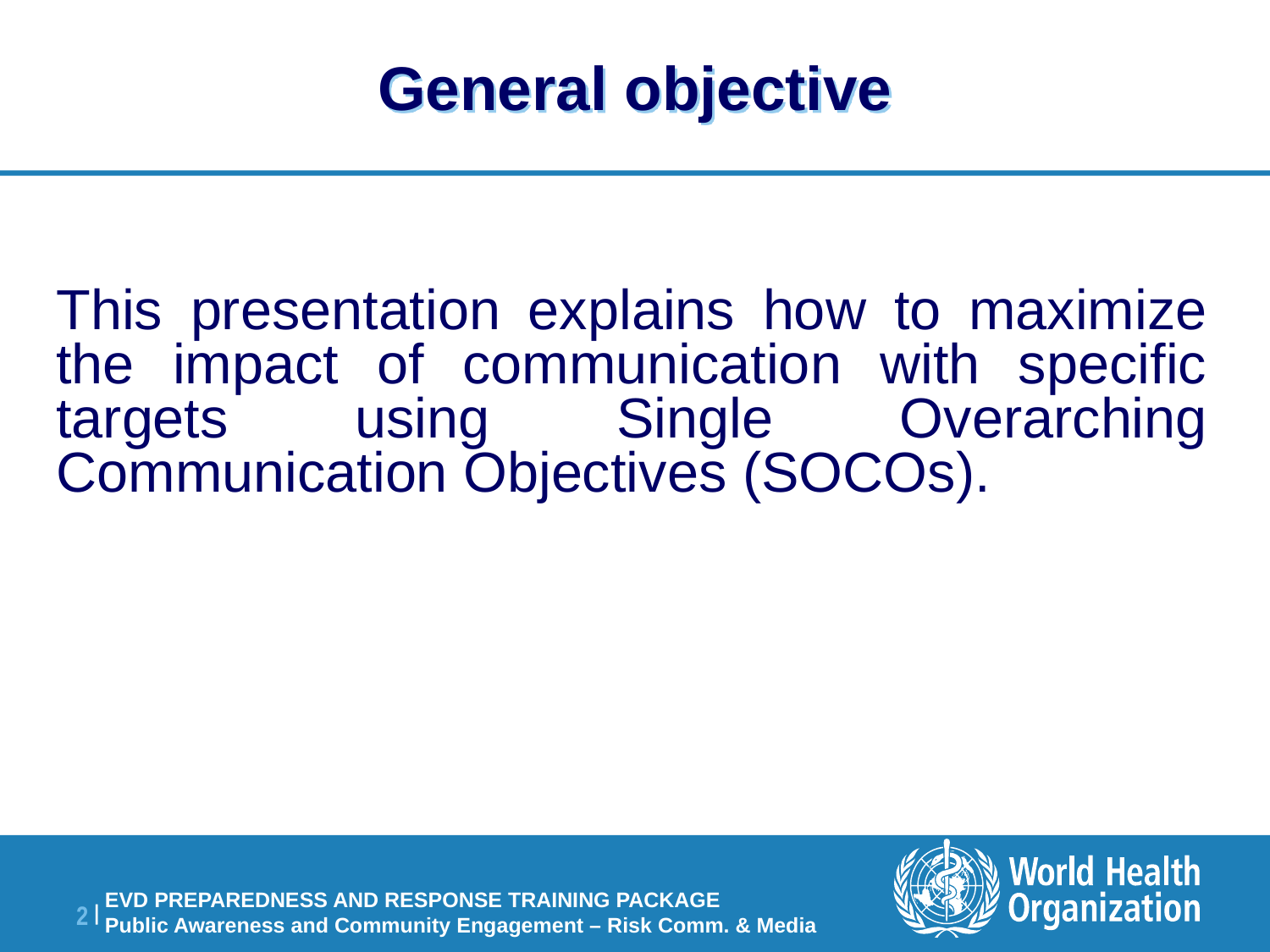

# General objective
This presentation explains how to maximize the impact of communication with specific targets using Single Overarching Communication Objectives (SOCOs).